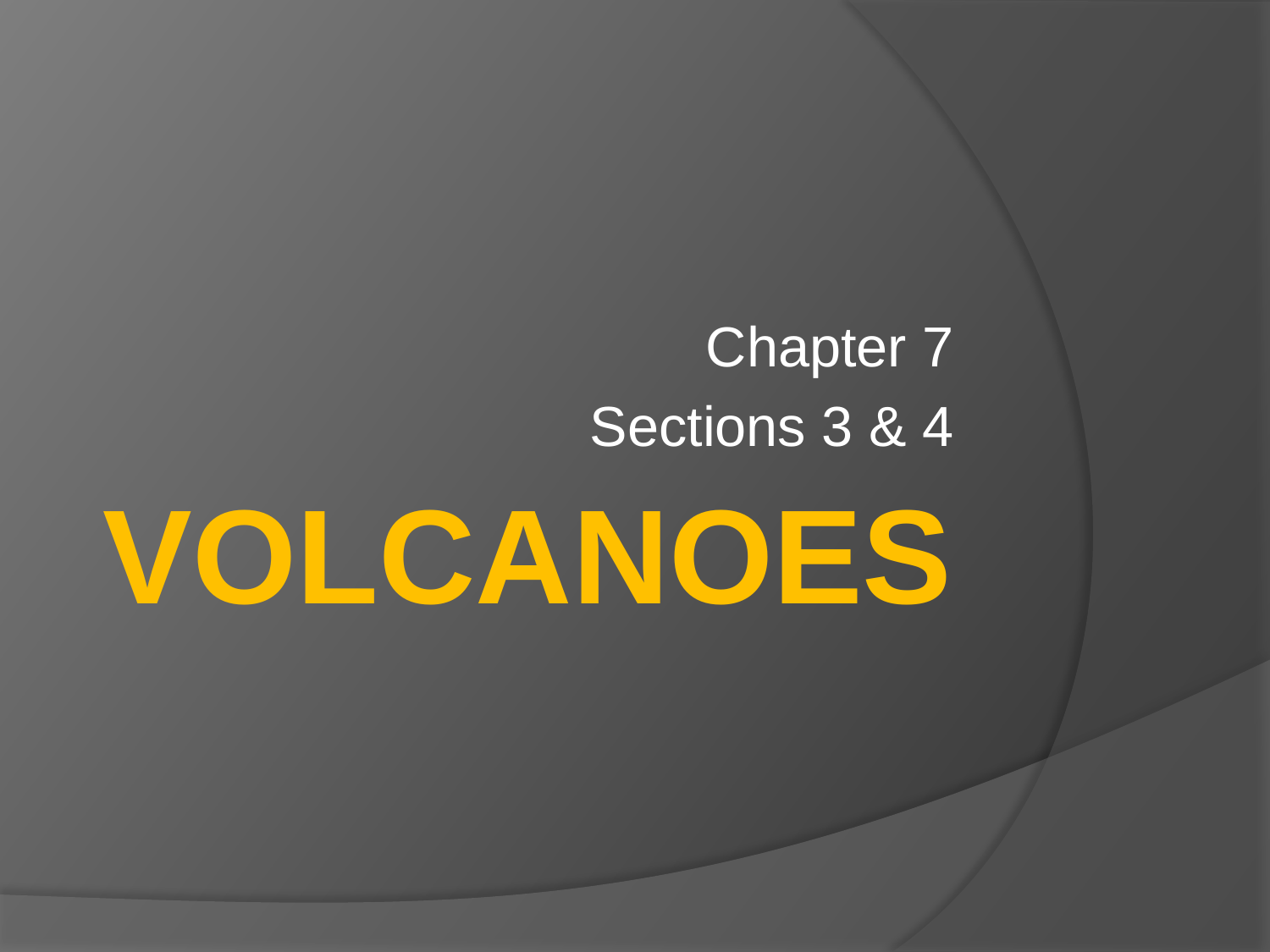

Chapter 7
Sections 3 & 4
# volcanoes